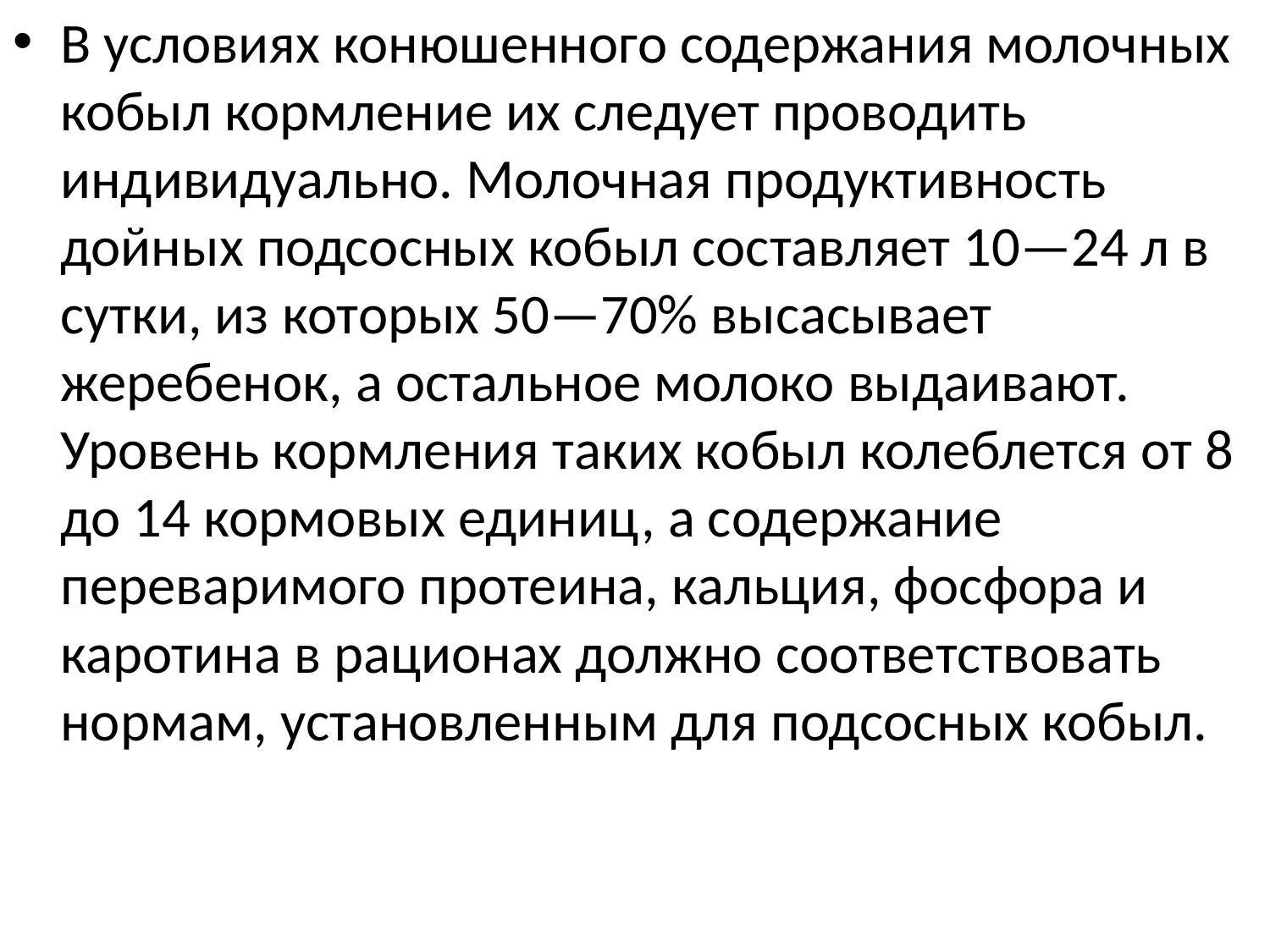

В условиях конюшенного содержания молочных кобыл кормление их следует проводить индивидуально. Молочная продуктивность дойных подсосных кобыл составляет 10—24 л в сутки, из которых 50—70% высасывает жеребенок, а остальное молоко выдаивают. Уровень кормления таких кобыл колеблется от 8 до 14 кормовых единиц, а содержание переваримого протеина, кальция, фосфора и каротина в рационах должно соответствовать нормам, установленным для подсосных кобыл.